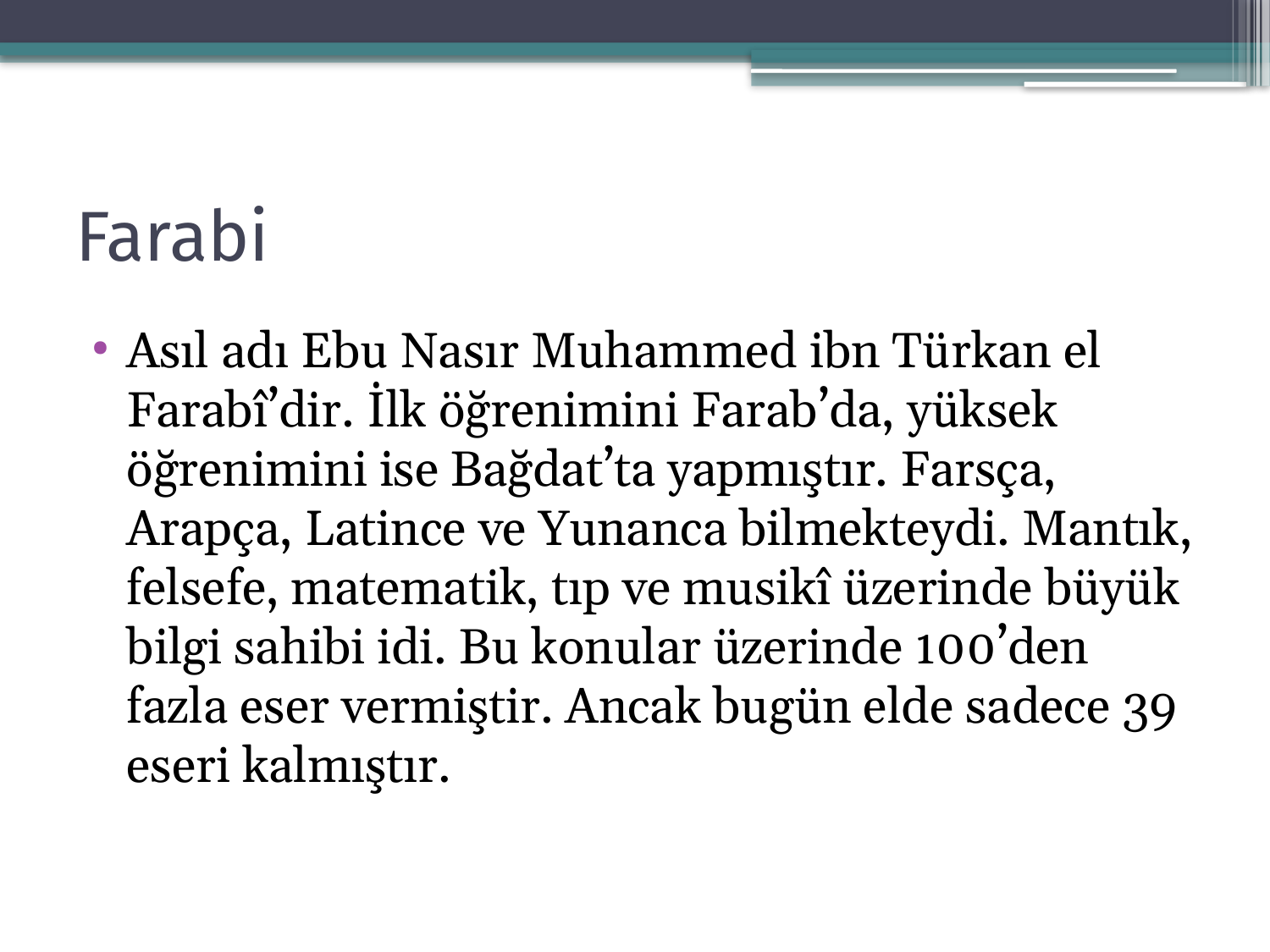

# Farabi
Asıl adı Ebu Nasır Muhammed ibn Türkan el Farabî’dir. İlk öğrenimini Farab’da, yüksek öğrenimini ise Bağdat’ta yapmıştır. Farsça, Arapça, Latince ve Yunanca bilmekteydi. Mantık, felsefe, matematik, tıp ve musikî üzerinde büyük bilgi sahibi idi. Bu konular üzerinde 100’den fazla eser vermiştir. Ancak bugün elde sadece 39 eseri kalmıştır.